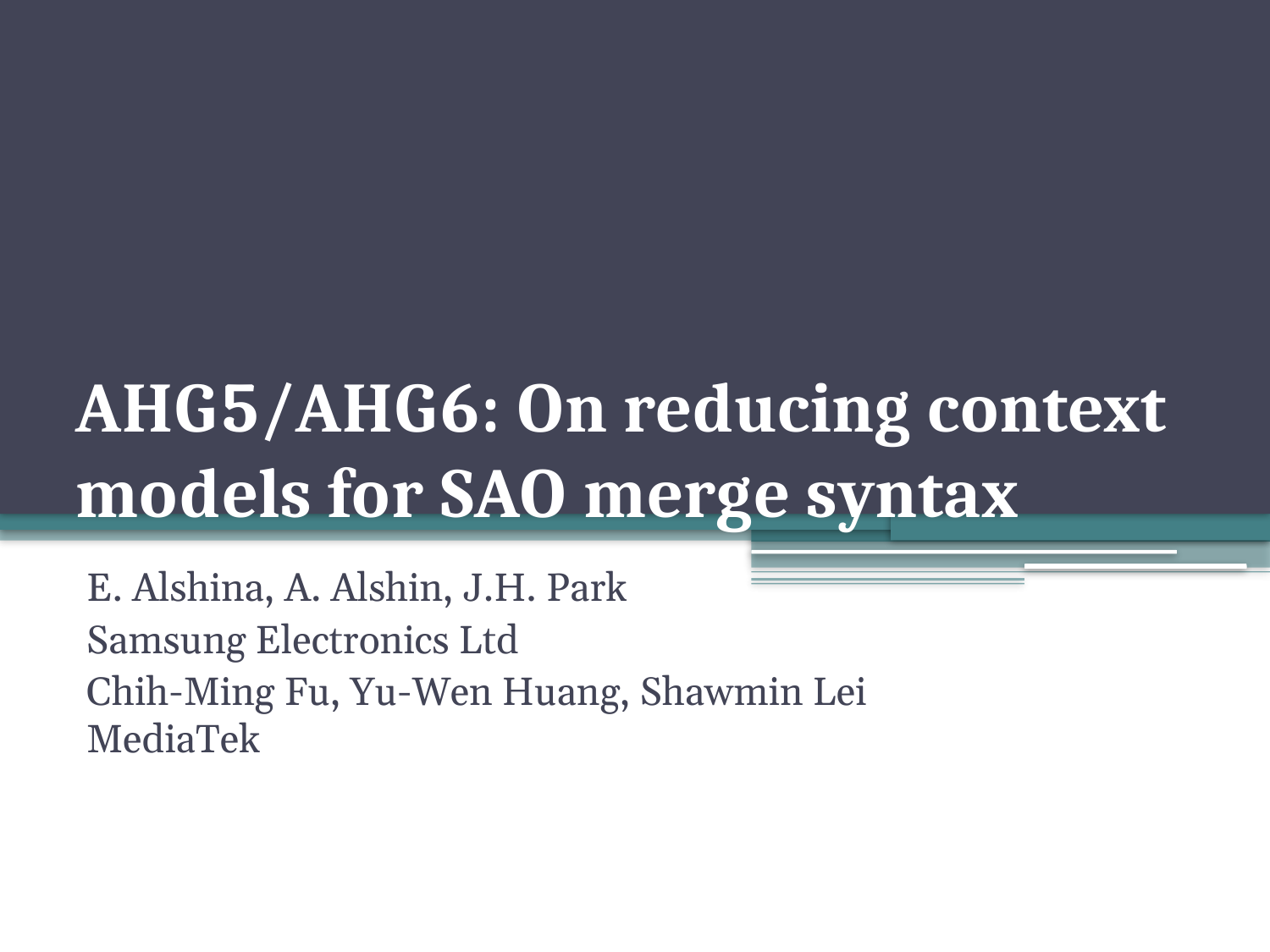

# AHG5/AHG6: On reducing context models for SAO merge syntax
E. Alshina, A. Alshin, J.H. Park
Samsung Electronics Ltd
Chih-Ming Fu, Yu-Wen Huang, Shawmin Lei
MediaTek